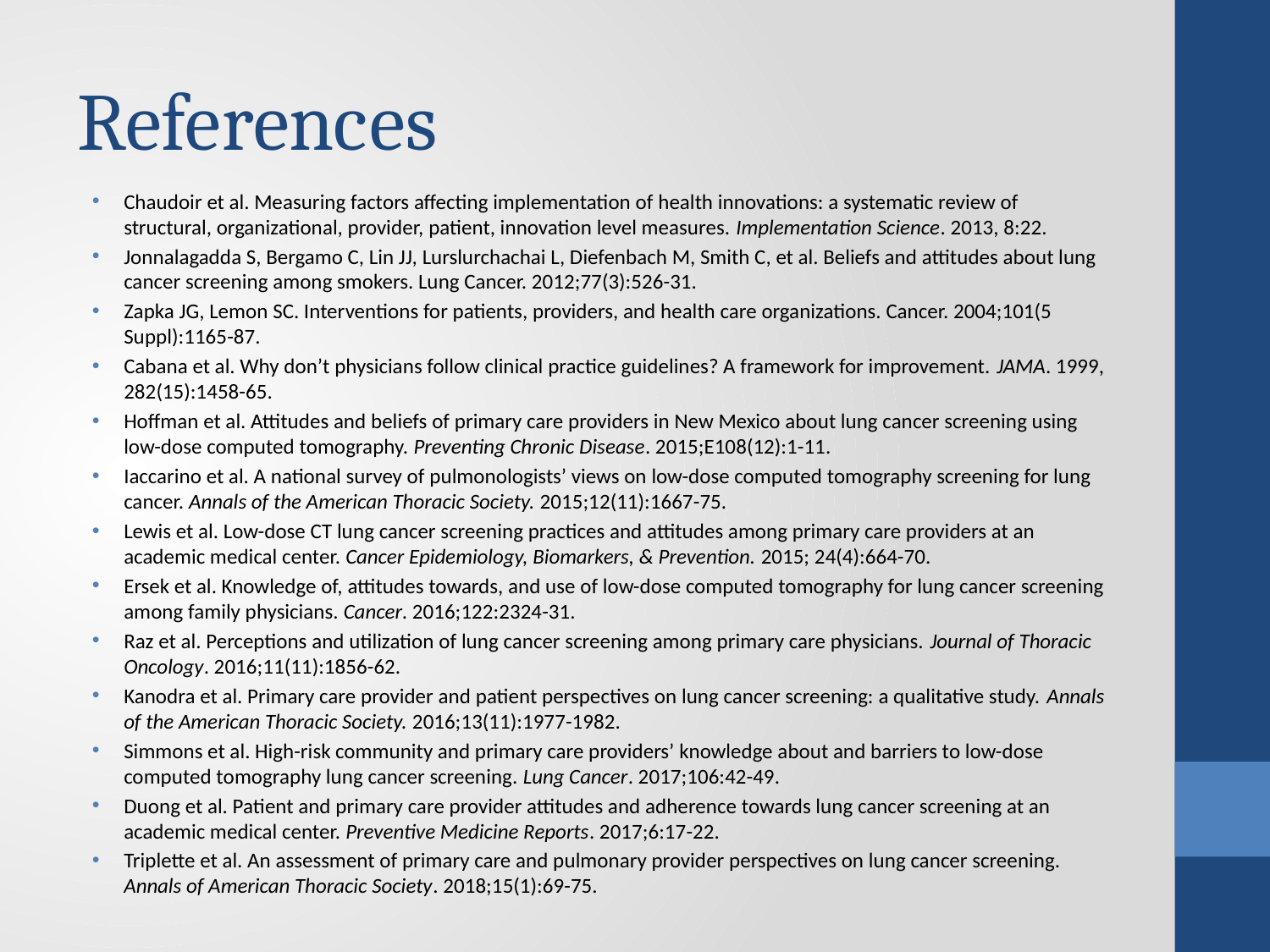

# References
Chaudoir et al. Measuring factors affecting implementation of health innovations: a systematic review of structural, organizational, provider, patient, innovation level measures. Implementation Science. 2013, 8:22.
Jonnalagadda S, Bergamo C, Lin JJ, Lurslurchachai L, Diefenbach M, Smith C, et al. Beliefs and attitudes about lung cancer screening among smokers. Lung Cancer. 2012;77(3):526-31.
Zapka JG, Lemon SC. Interventions for patients, providers, and health care organizations. Cancer. 2004;101(5 Suppl):1165-87.
Cabana et al. Why don’t physicians follow clinical practice guidelines? A framework for improvement. JAMA. 1999, 282(15):1458-65.
Hoffman et al. Attitudes and beliefs of primary care providers in New Mexico about lung cancer screening using low-dose computed tomography. Preventing Chronic Disease. 2015;E108(12):1-11.
Iaccarino et al. A national survey of pulmonologists’ views on low-dose computed tomography screening for lung cancer. Annals of the American Thoracic Society. 2015;12(11):1667-75.
Lewis et al. Low-dose CT lung cancer screening practices and attitudes among primary care providers at an academic medical center. Cancer Epidemiology, Biomarkers, & Prevention. 2015; 24(4):664-70.
Ersek et al. Knowledge of, attitudes towards, and use of low-dose computed tomography for lung cancer screening among family physicians. Cancer. 2016;122:2324-31.
Raz et al. Perceptions and utilization of lung cancer screening among primary care physicians. Journal of Thoracic Oncology. 2016;11(11):1856-62.
Kanodra et al. Primary care provider and patient perspectives on lung cancer screening: a qualitative study. Annals of the American Thoracic Society. 2016;13(11):1977-1982.
Simmons et al. High-risk community and primary care providers’ knowledge about and barriers to low-dose computed tomography lung cancer screening. Lung Cancer. 2017;106:42-49.
Duong et al. Patient and primary care provider attitudes and adherence towards lung cancer screening at an academic medical center. Preventive Medicine Reports. 2017;6:17-22.
Triplette et al. An assessment of primary care and pulmonary provider perspectives on lung cancer screening. Annals of American Thoracic Society. 2018;15(1):69-75.